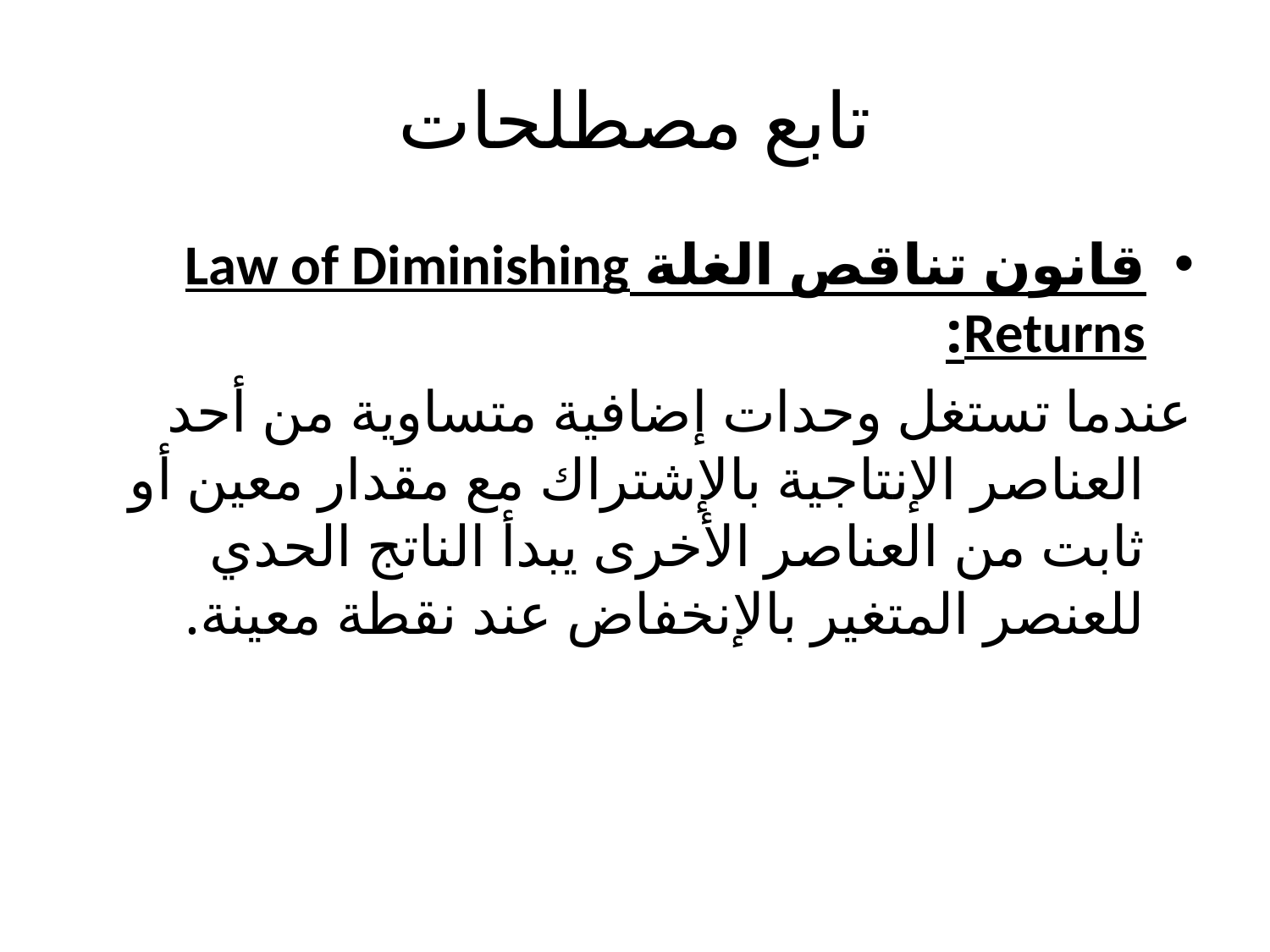

# تابع مصطلحات
قانون تناقص الغلة Law of Diminishing Returns:
	عندما تستغل وحدات إضافية متساوية من أحد العناصر الإنتاجية بالإشتراك مع مقدار معين أو ثابت من العناصر الأخرى يبدأ الناتج الحدي للعنصر المتغير بالإنخفاض عند نقطة معينة.